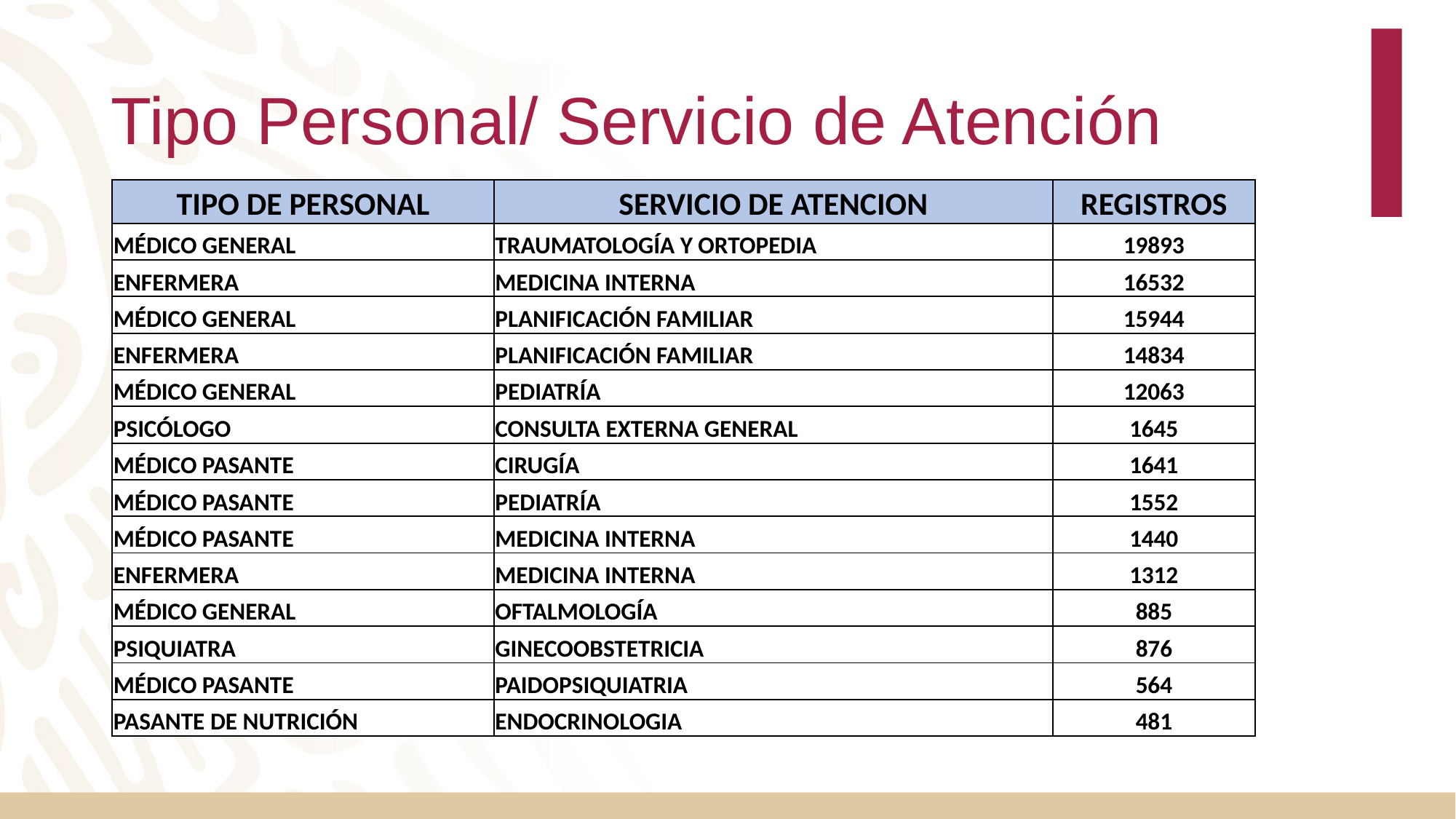

# Tipo Personal/ Servicio de Atención
| TIPO DE PERSONAL | SERVICIO DE ATENCION | REGISTROS |
| --- | --- | --- |
| MÉDICO GENERAL | TRAUMATOLOGÍA Y ORTOPEDIA | 19893 |
| ENFERMERA | MEDICINA INTERNA | 16532 |
| MÉDICO GENERAL | PLANIFICACIÓN FAMILIAR | 15944 |
| ENFERMERA | PLANIFICACIÓN FAMILIAR | 14834 |
| MÉDICO GENERAL | PEDIATRÍA | 12063 |
| PSICÓLOGO | CONSULTA EXTERNA GENERAL | 1645 |
| MÉDICO PASANTE | CIRUGÍA | 1641 |
| MÉDICO PASANTE | PEDIATRÍA | 1552 |
| MÉDICO PASANTE | MEDICINA INTERNA | 1440 |
| ENFERMERA | MEDICINA INTERNA | 1312 |
| MÉDICO GENERAL | OFTALMOLOGÍA | 885 |
| PSIQUIATRA | GINECOOBSTETRICIA | 876 |
| MÉDICO PASANTE | PAIDOPSIQUIATRIA | 564 |
| PASANTE DE NUTRICIÓN | ENDOCRINOLOGIA | 481 |